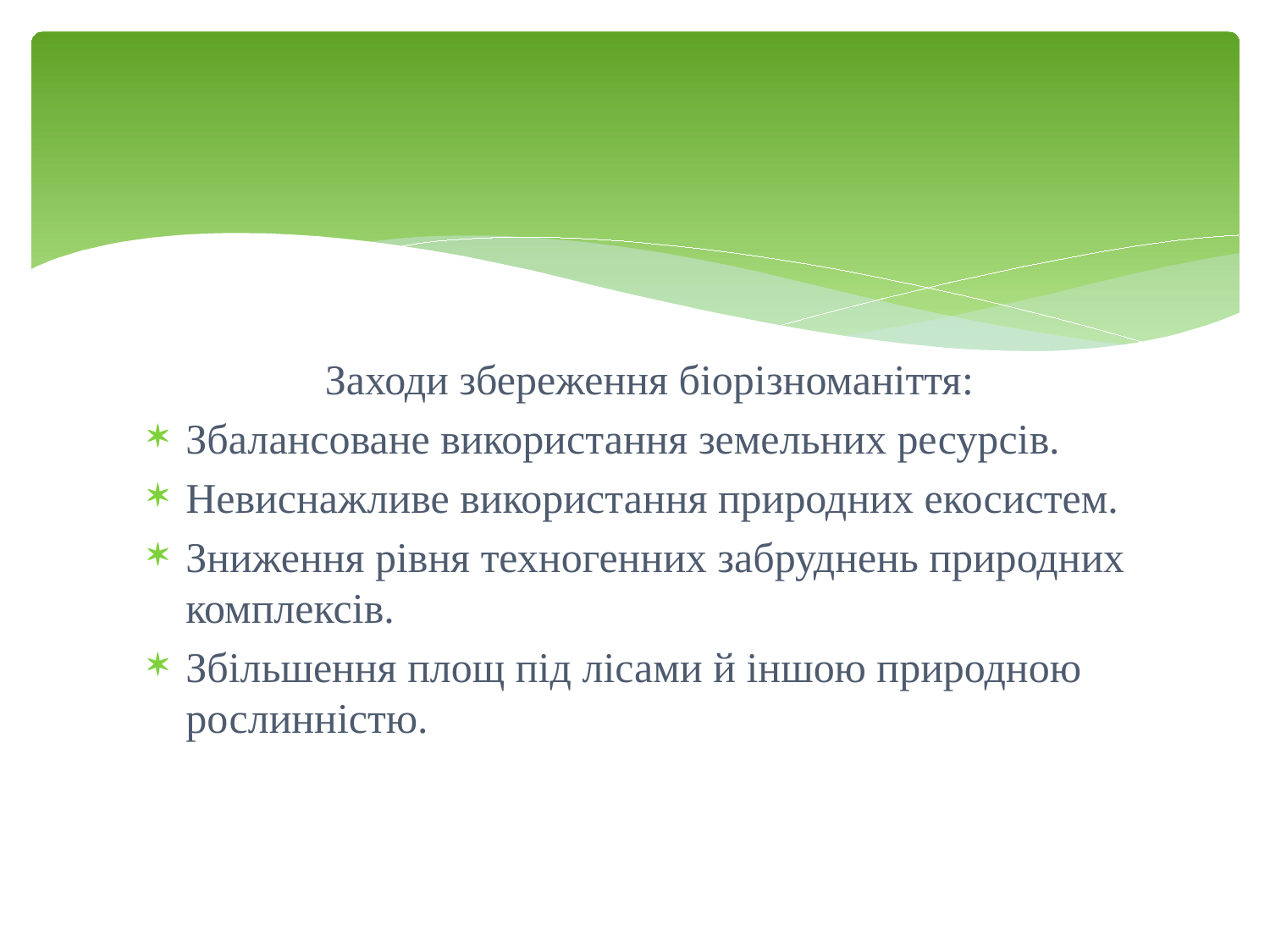

Заходи збереження біорізноманіття:
Збалансоване використання земельних ресурсів.
Невиснажливе використання природних екосистем.
Зниження рівня техногенних забруднень природних комплексів.
Збільшення площ під лісами й іншою природною рослинністю.